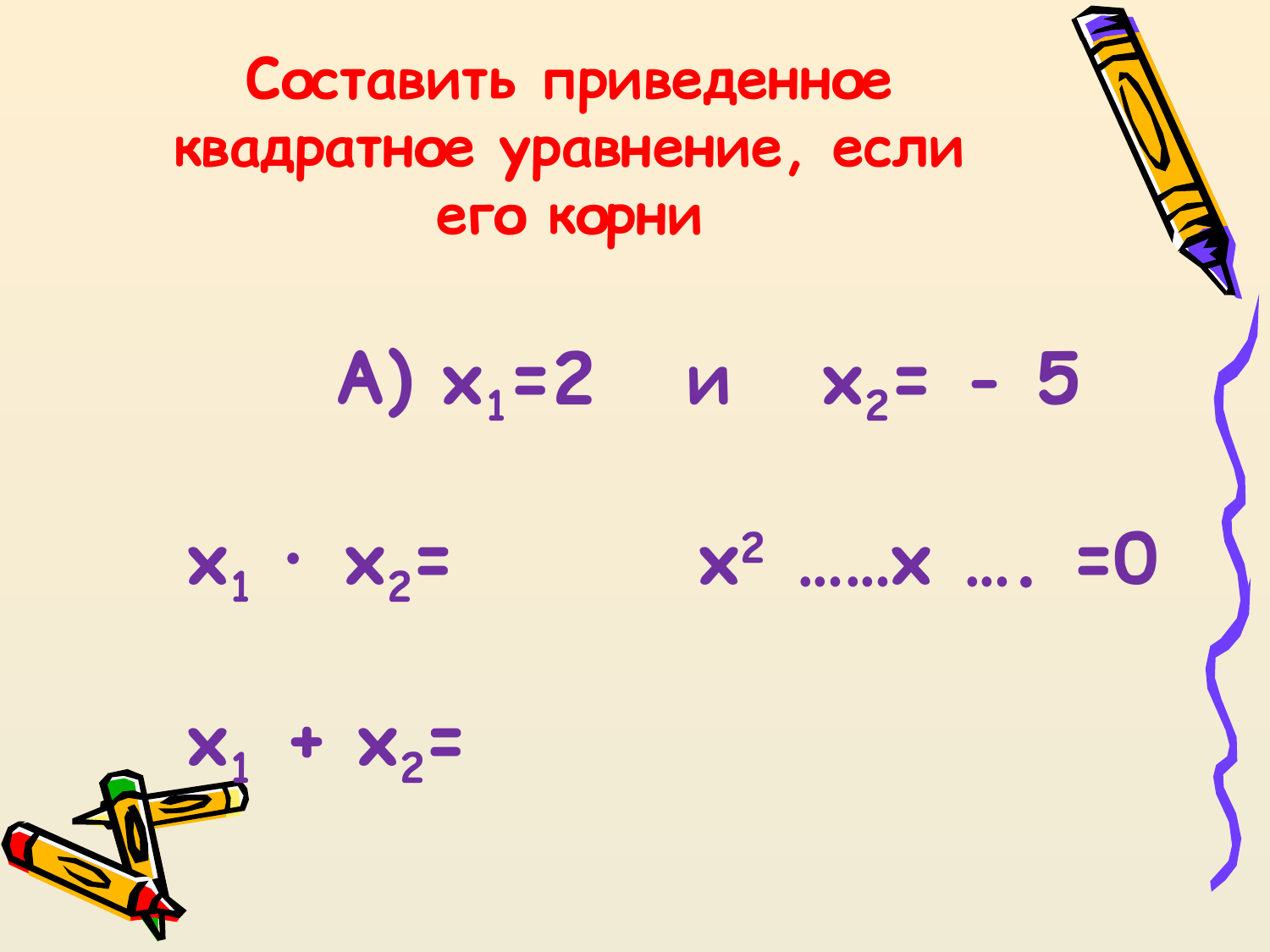

Составить приведенное квадратное уравнение, если его корни
А) х1=2   и   х2= - 5

х1 ∙ х2=        х2 ……х …. =0

х1 + х2=